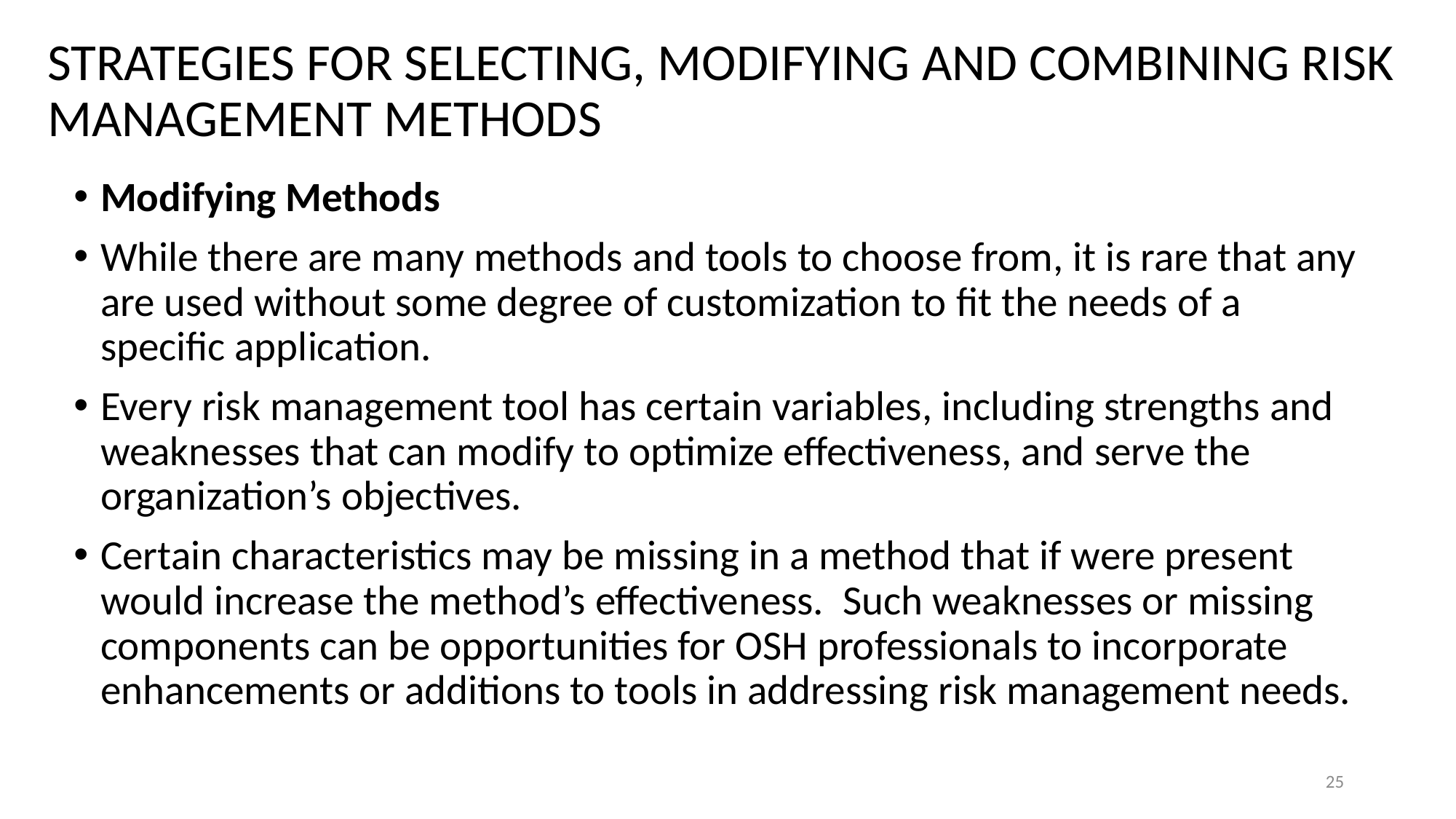

# STRATEGIES FOR SELECTING, MODIFYING AND COMBINING RISK MANAGEMENT METHODS
Modifying Methods
While there are many methods and tools to choose from, it is rare that any are used without some degree of customization to fit the needs of a specific application.
Every risk management tool has certain variables, including strengths and weaknesses that can modify to optimize effectiveness, and serve the organization’s objectives.
Certain characteristics may be missing in a method that if were present would increase the method’s effectiveness.  Such weaknesses or missing components can be opportunities for OSH professionals to incorporate enhancements or additions to tools in addressing risk management needs.
25